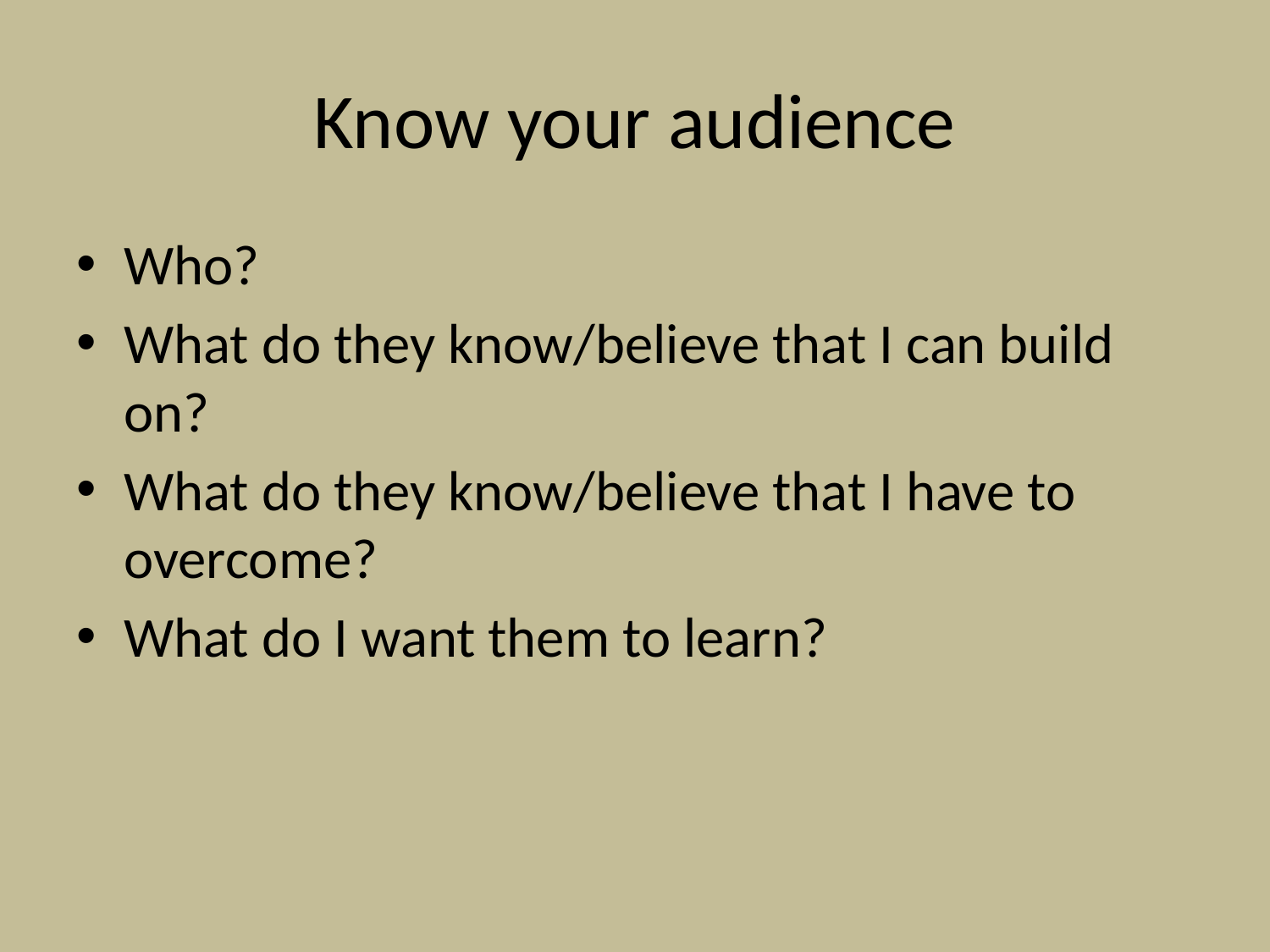

# Know your audience
Who?
What do they know/believe that I can build on?
What do they know/believe that I have to overcome?
What do I want them to learn?